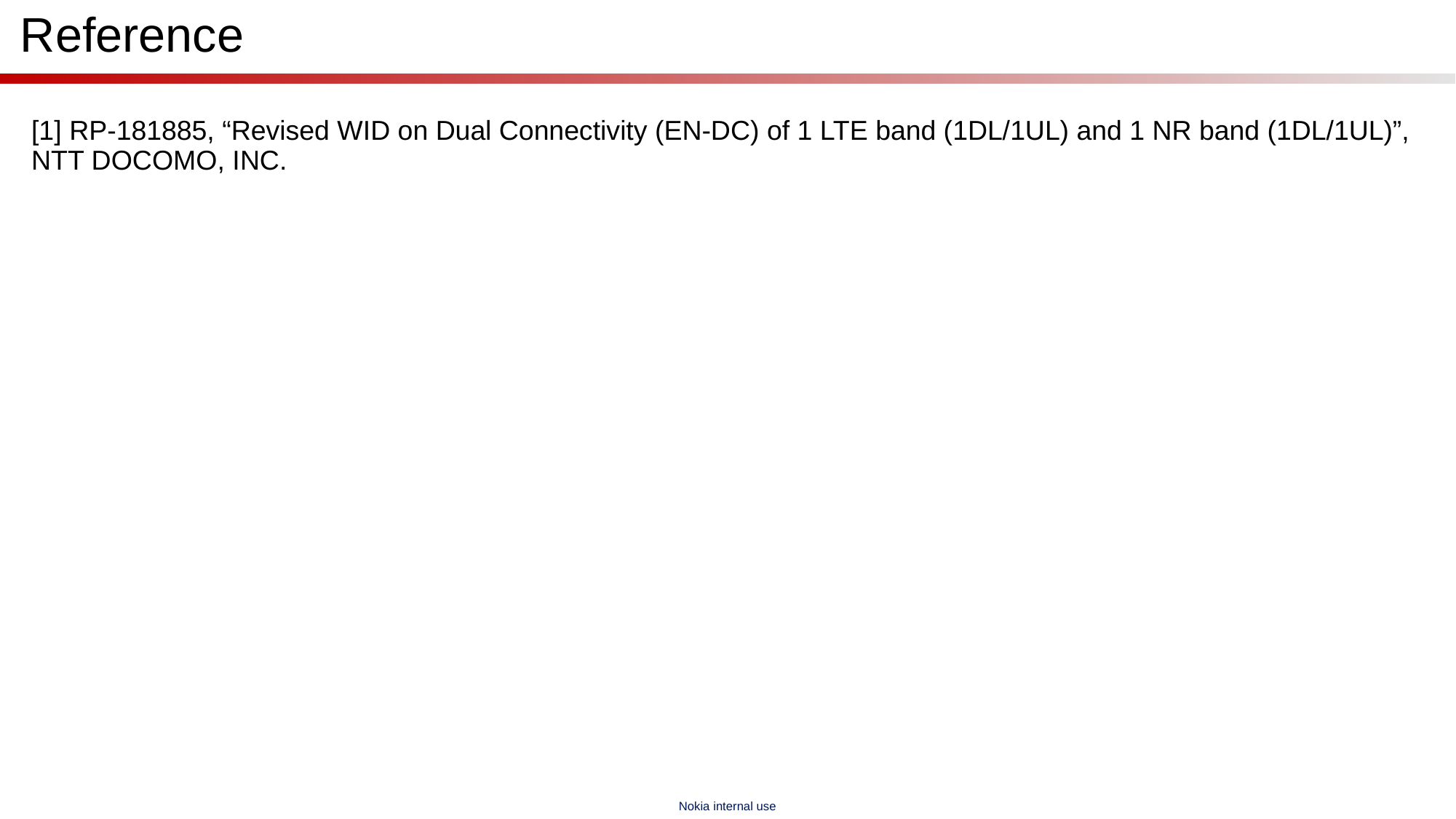

# Reference
[1] RP-181885, “Revised WID on Dual Connectivity (EN-DC) of 1 LTE band (1DL/1UL) and 1 NR band (1DL/1UL)”, NTT DOCOMO, INC.